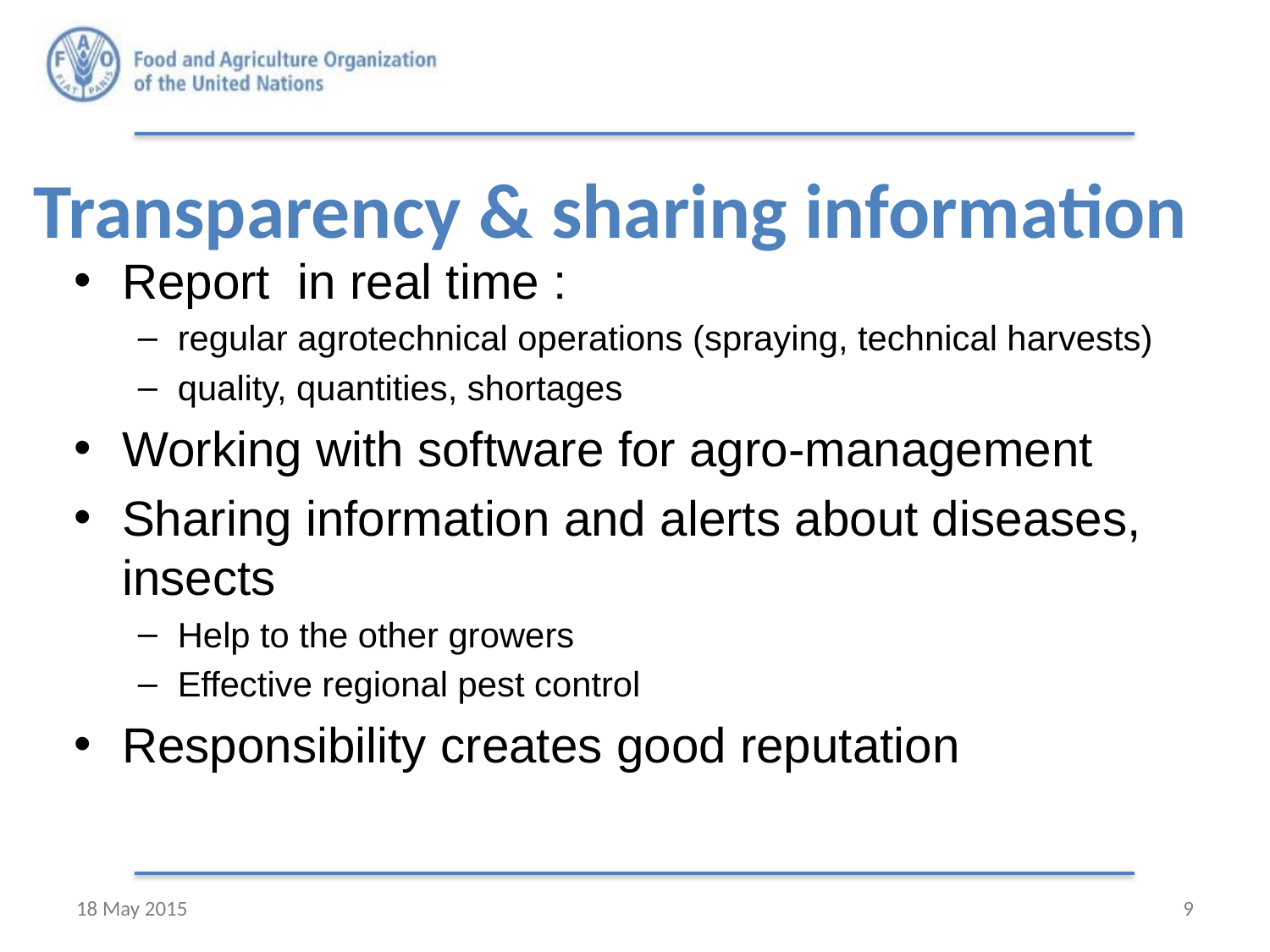

# Transparency & sharing information
Report  in real time :
regular agrotechnical operations (spraying, technical harvests)
quality, quantities, shortages
Working with software for agro-management
Sharing information and alerts about diseases, insects
Help to the other growers
Effective regional pest control
Responsibility creates good reputation

18 May 2015

9